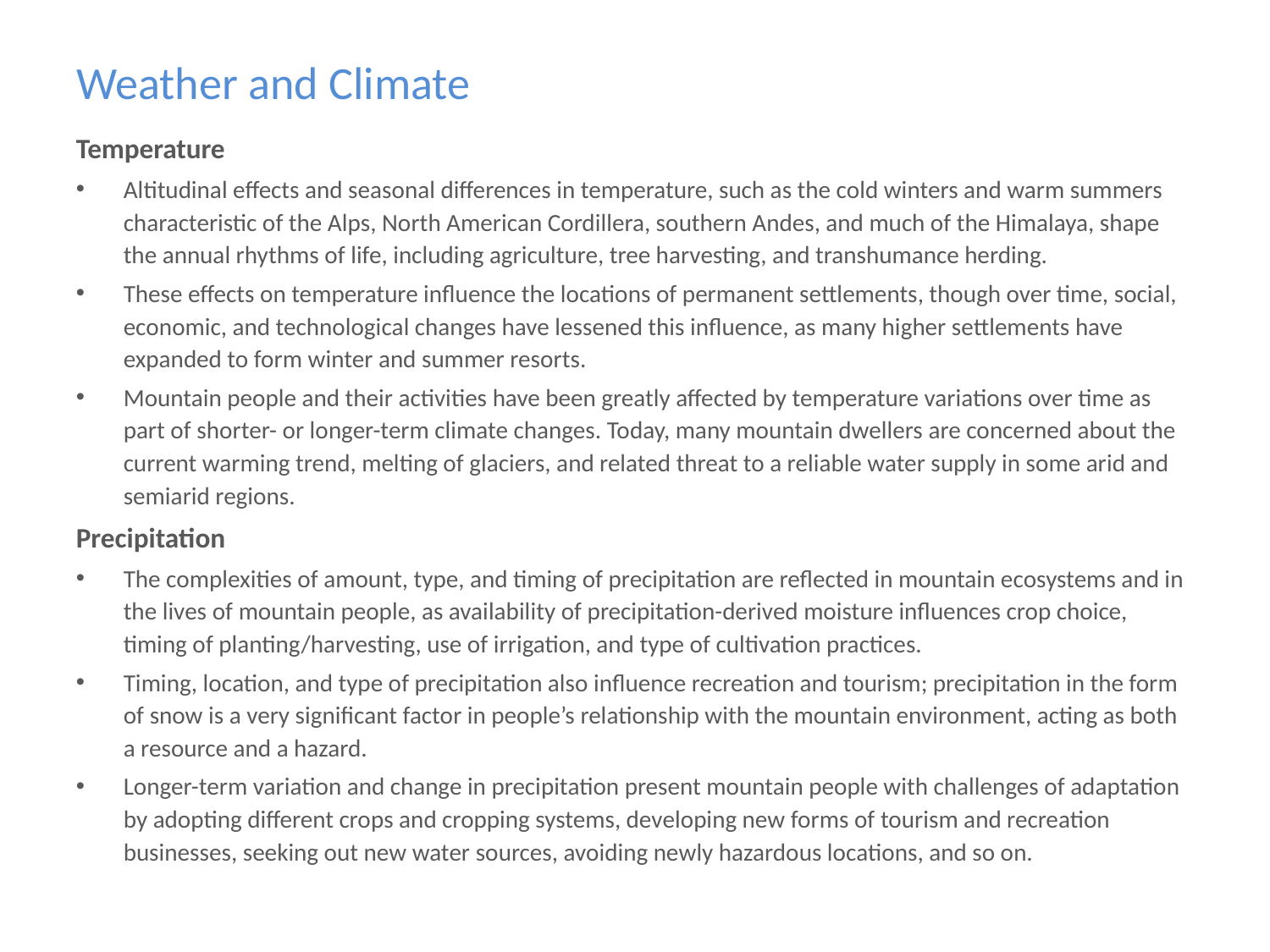

# Weather and Climate
Temperature
Altitudinal effects and seasonal differences in temperature, such as the cold winters and warm summers characteristic of the Alps, North American Cordillera, southern Andes, and much of the Himalaya, shape the annual rhythms of life, including agriculture, tree harvesting, and transhumance herding.
These effects on temperature influence the locations of permanent settlements, though over time, social, economic, and technological changes have lessened this influence, as many higher settlements have expanded to form winter and summer resorts.
Mountain people and their activities have been greatly affected by temperature variations over time as part of shorter- or longer-term climate changes. Today, many mountain dwellers are concerned about the current warming trend, melting of glaciers, and related threat to a reliable water supply in some arid and semiarid regions.
Precipitation
The complexities of amount, type, and timing of precipitation are reflected in mountain ecosystems and in the lives of mountain people, as availability of precipitation-derived moisture influences crop choice, timing of planting/harvesting, use of irrigation, and type of cultivation practices.
Timing, location, and type of precipitation also influence recreation and tourism; precipitation in the form of snow is a very significant factor in people’s relationship with the mountain environment, acting as both a resource and a hazard.
Longer-term variation and change in precipitation present mountain people with challenges of adaptation by adopting different crops and cropping systems, developing new forms of tourism and recreation businesses, seeking out new water sources, avoiding newly hazardous locations, and so on.